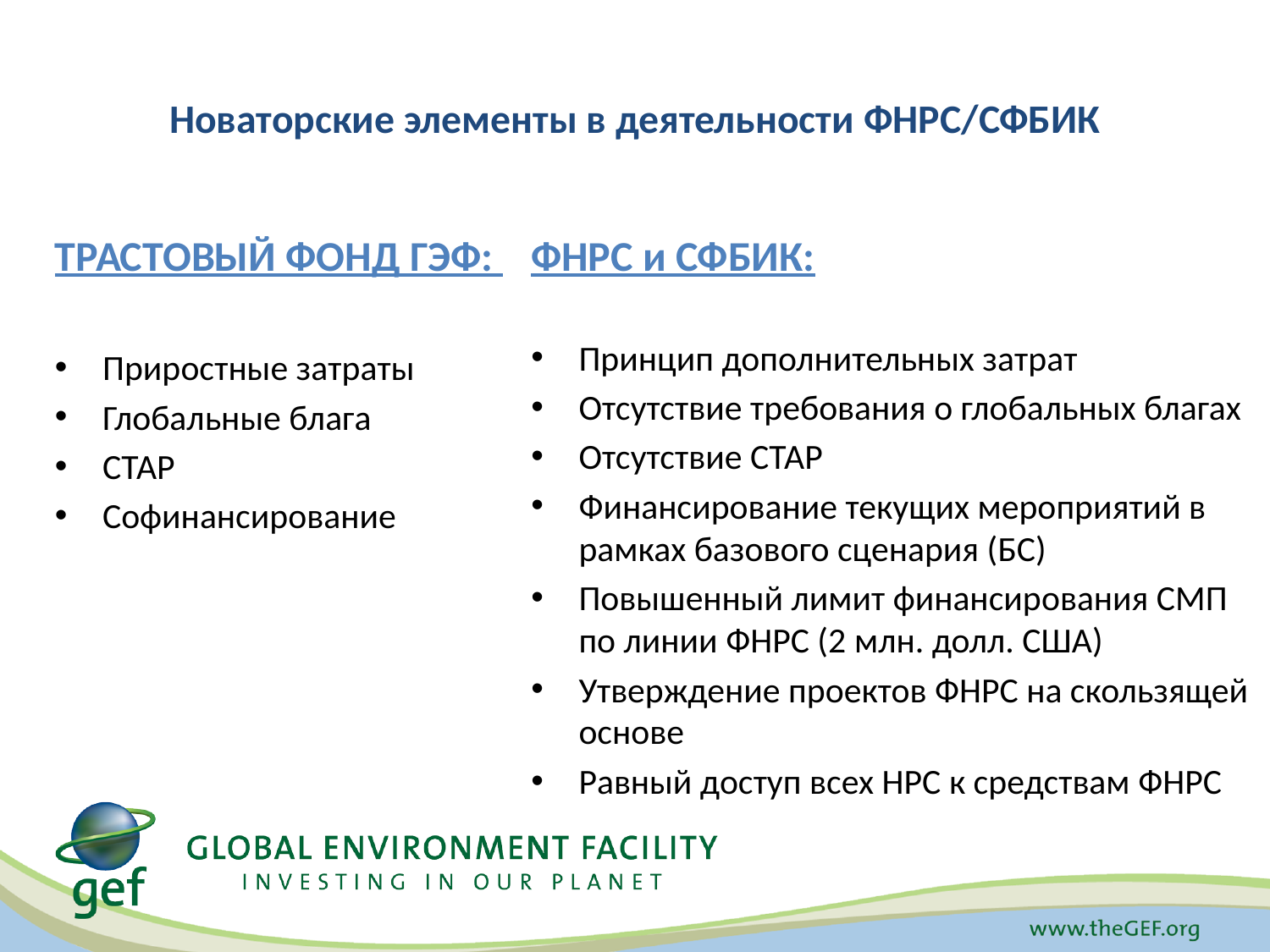

# Новаторские элементы в деятельности ФНРС/СФБИК
ТРАСТОВЫЙ ФОНД ГЭФ:

Приростные затраты
Глобальные блага
СТАР
Софинансирование

ФНРС и СФБИК:

Принцип дополнительных затрат
Отсутствие требования о глобальных благах
Отсутствие СТАР
Финансирование текущих мероприятий в рамках базового сценария (БС)
Повышенный лимит финансирования СМП по линии ФНРС (2 млн. долл. США)
Утверждение проектов ФНРС на скользящей основе
Равный доступ всех НРС к средствам ФНРС